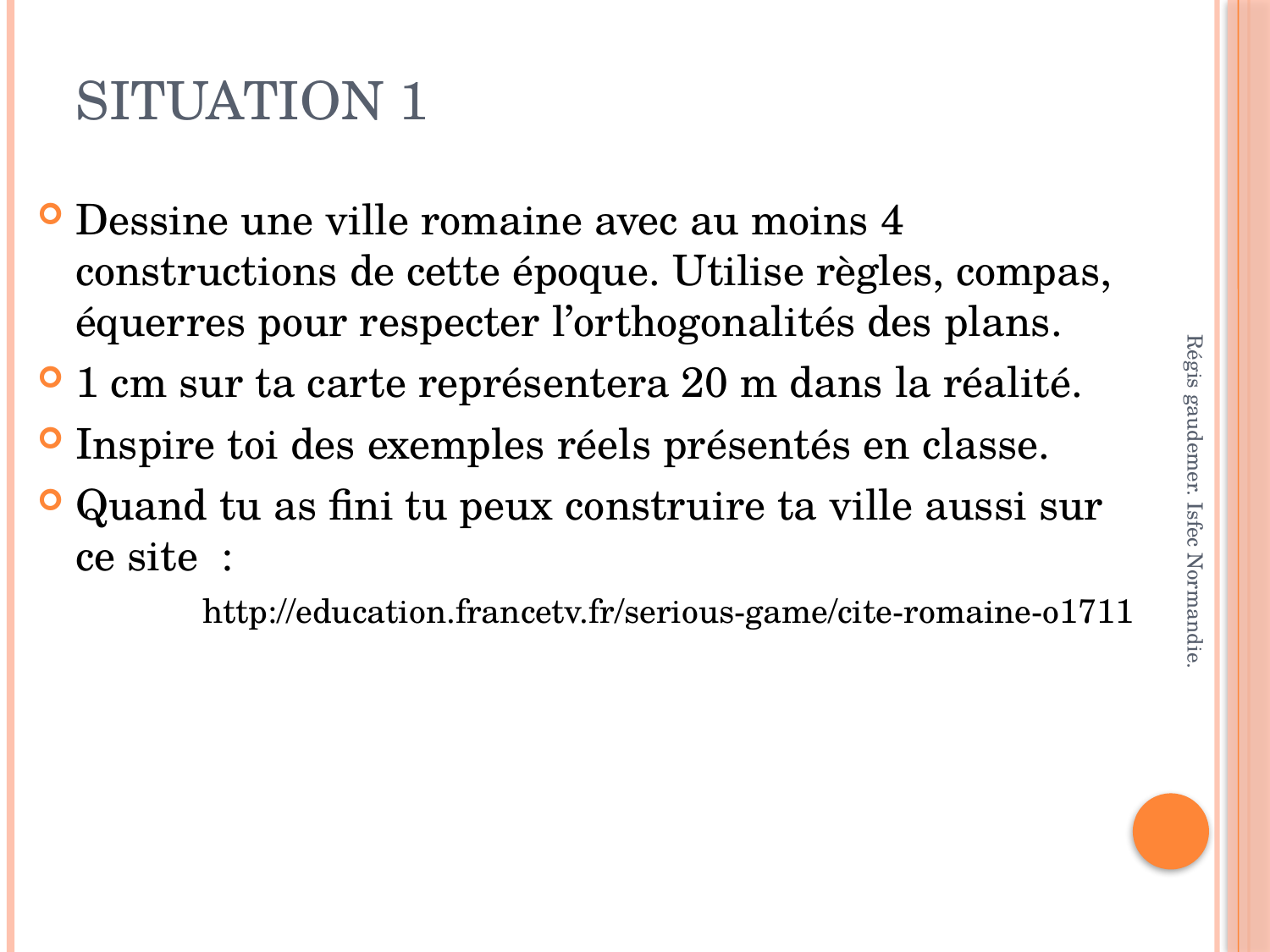

# Situation 1
Dessine une ville romaine avec au moins 4 constructions de cette époque. Utilise règles, compas, équerres pour respecter l’orthogonalités des plans.
1 cm sur ta carte représentera 20 m dans la réalité.
Inspire toi des exemples réels présentés en classe.
Quand tu as fini tu peux construire ta ville aussi sur ce site  :
		http://education.francetv.fr/serious-game/cite-romaine-o1711

Régis gaudemer. Isfec Normandie.